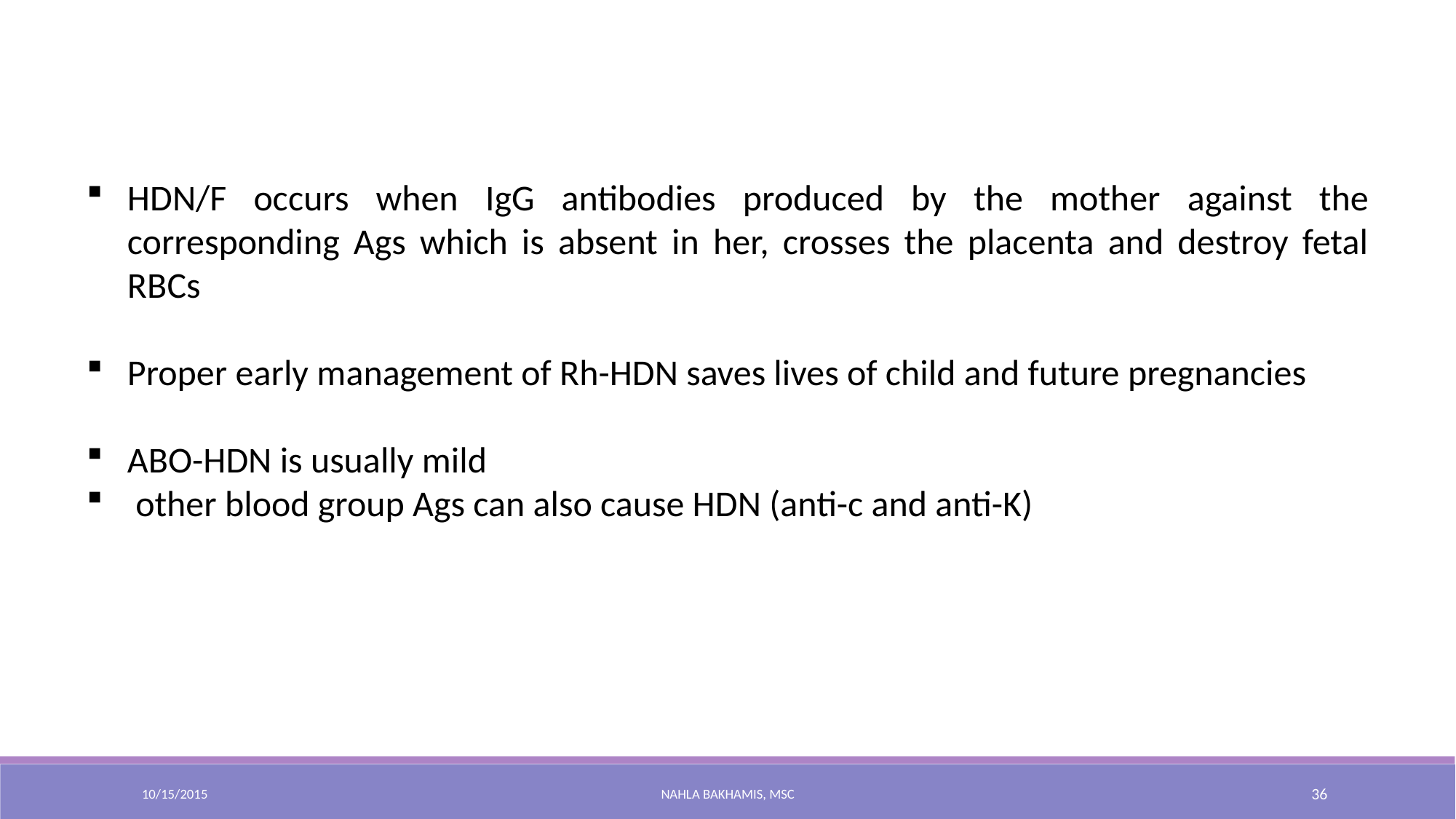

HDN/F occurs when IgG antibodies produced by the mother against the corresponding Ags which is absent in her, crosses the placenta and destroy fetal RBCs

Proper early management of Rh-HDN saves lives of child and future pregnancies

ABO-HDN is usually mild
 other blood group Ags can also cause HDN (anti-c and anti-K)
10/15/2015
NAHLA BAKHAMIS, MSc
36